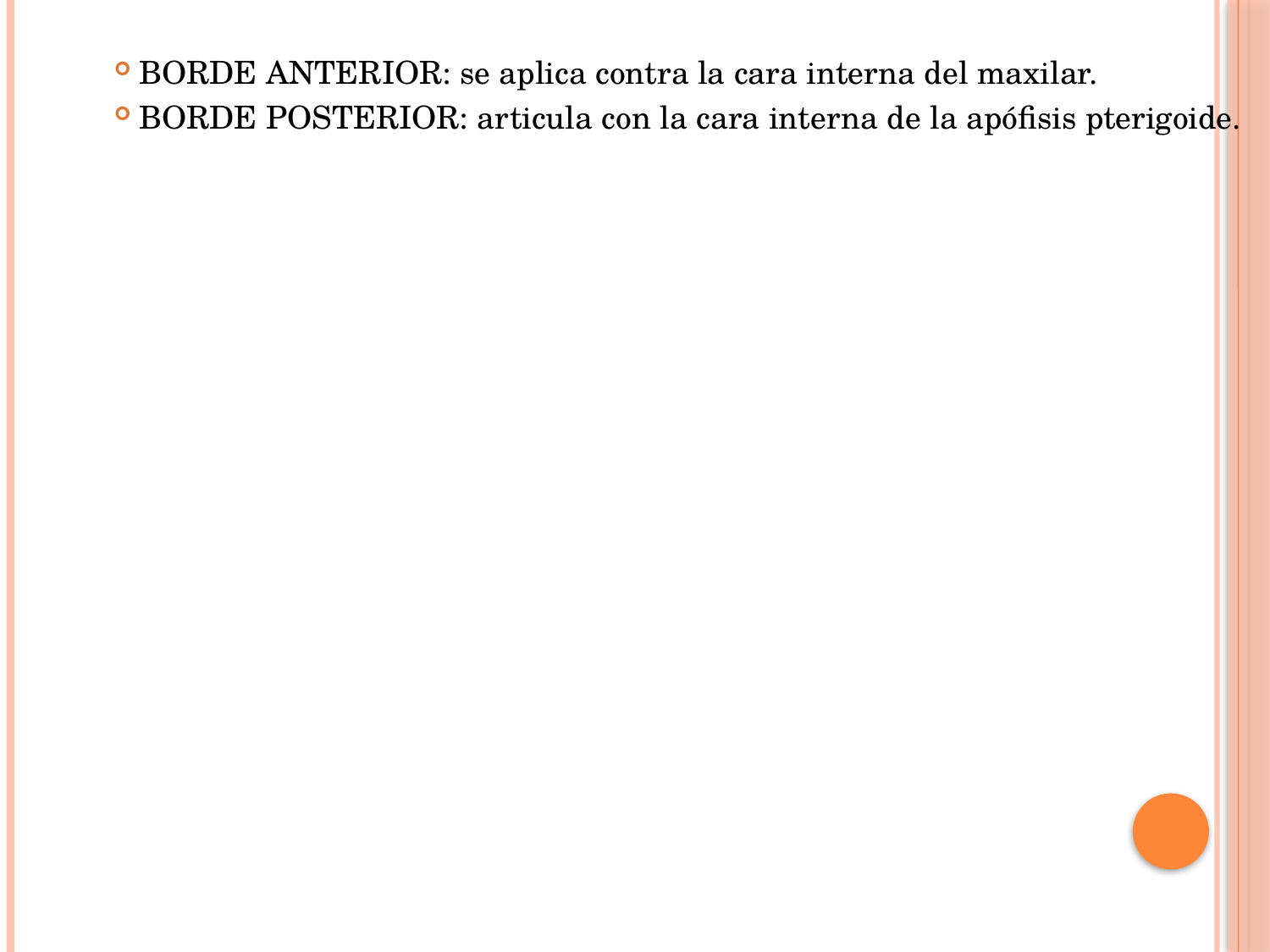

BORDE ANTERIOR: se aplica contra la cara interna del maxilar.
BORDE POSTERIOR: articula con la cara interna de la apófisis pterigoide.